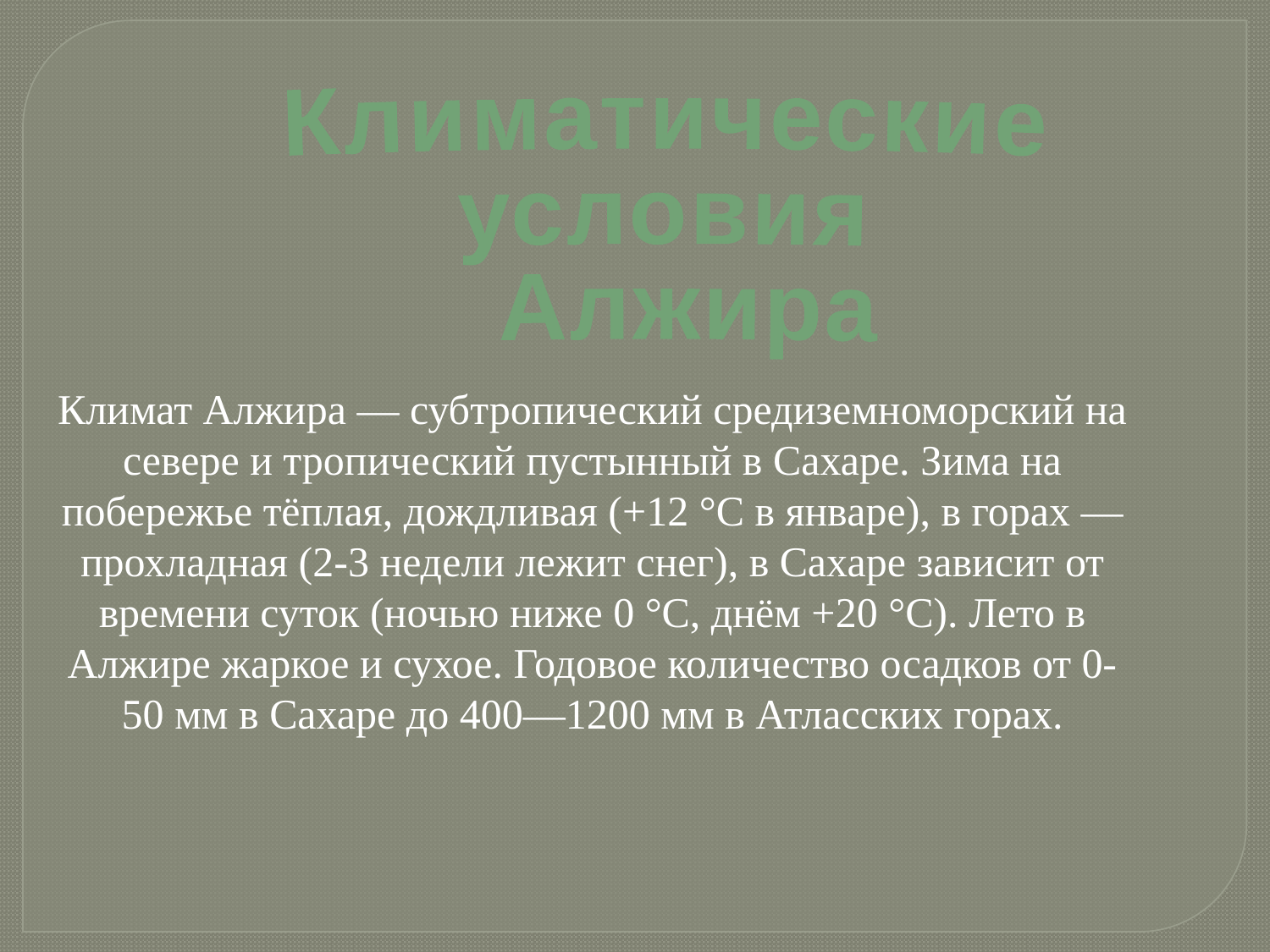

Климатические
условия
 Алжира
Климат Алжира — субтропический средиземноморский на севере и тропический пустынный в Сахаре. Зима на побережье тёплая, дождливая (+12 °С в январе), в горах — прохладная (2-3 недели лежит снег), в Сахаре зависит от времени суток (ночью ниже 0 °С, днём +20 °С). Лето в Алжире жаркое и сухое. Годовое количество осадков от 0-50 мм в Сахаре до 400—1200 мм в Атласских горах.